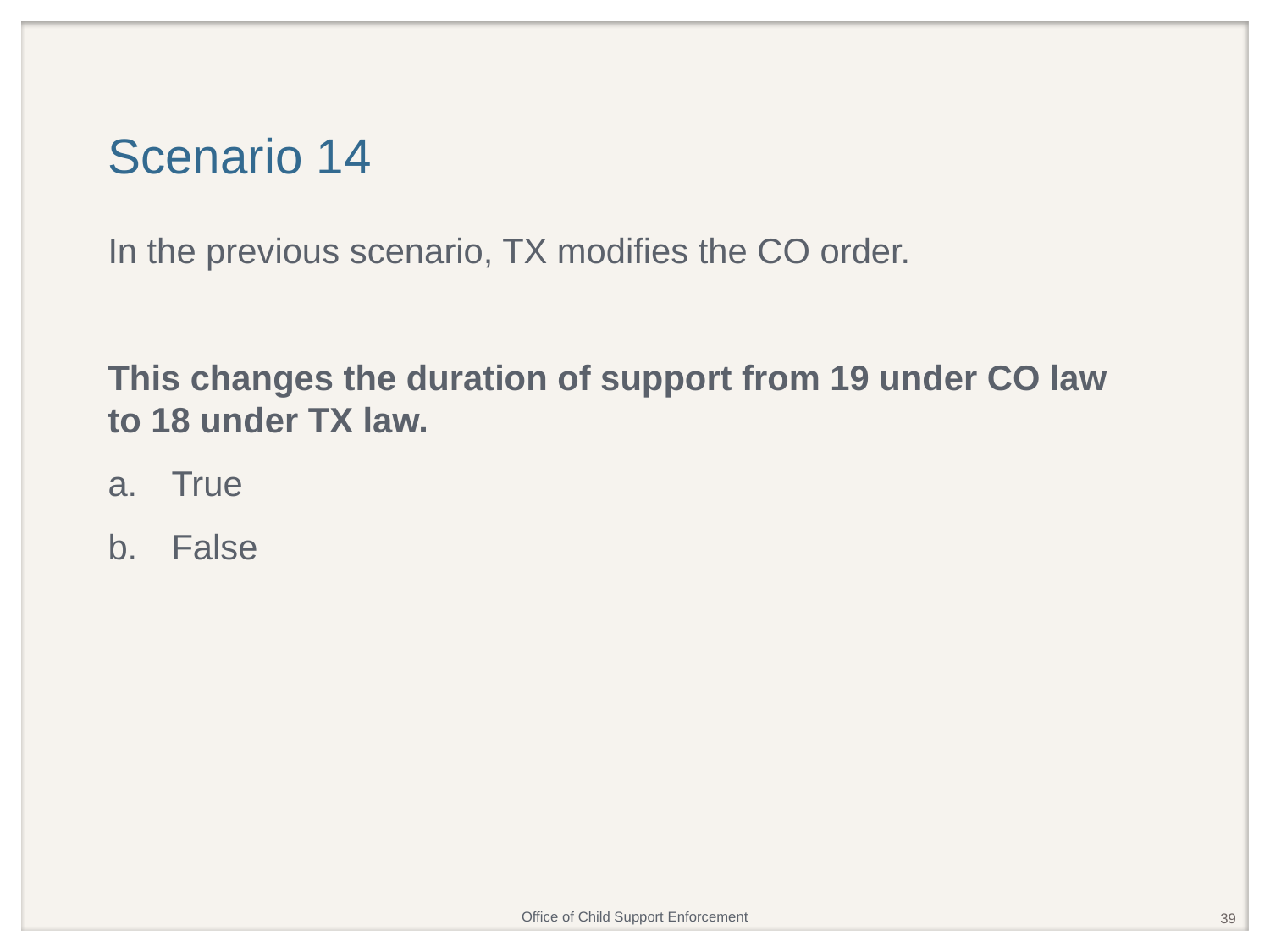

# Scenario 14
In the previous scenario, TX modifies the CO order.

This changes the duration of support from 19 under CO law to 18 under TX law.
True
False

39